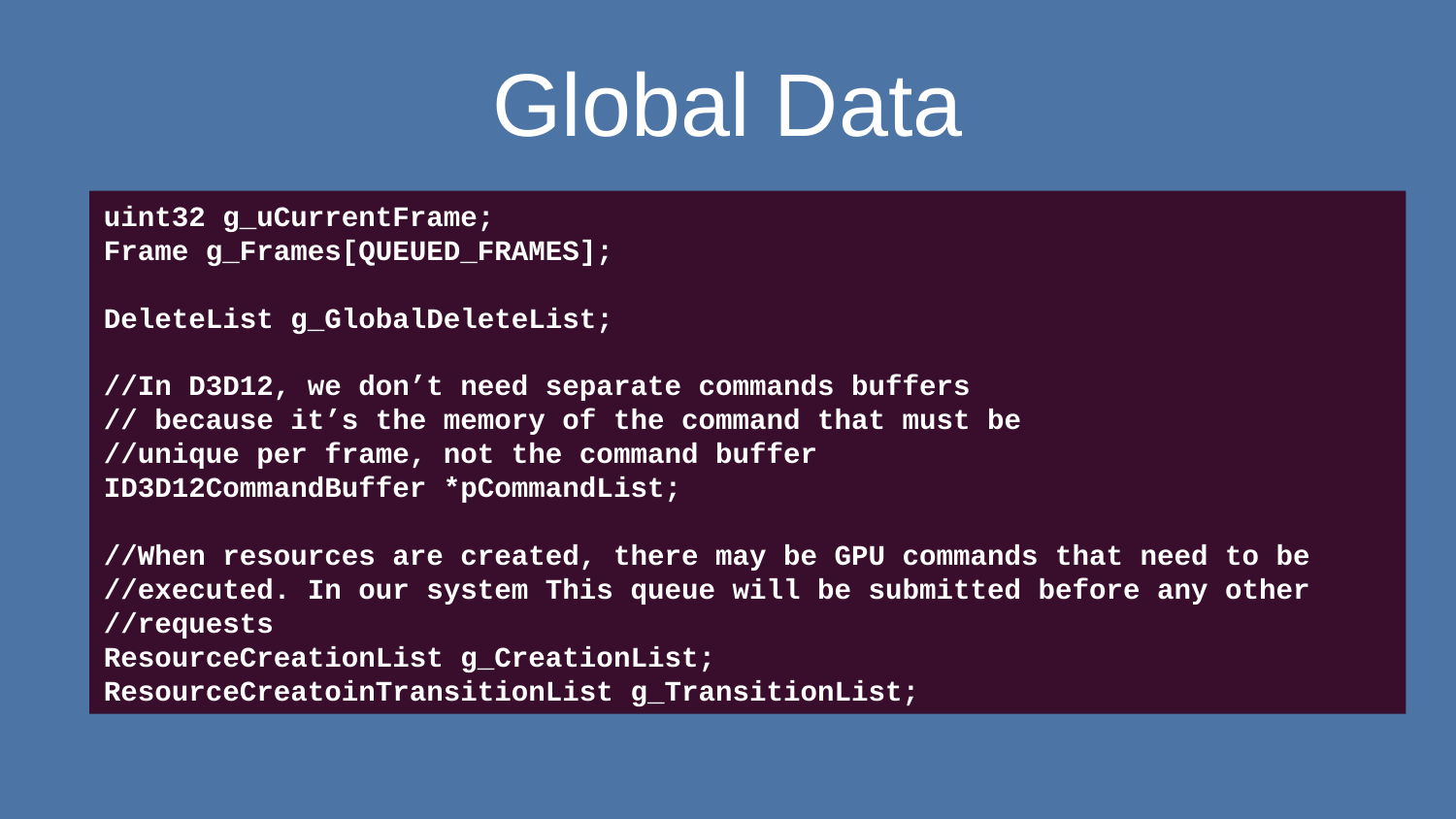

# Global Data
uint32 g_uCurrentFrame;
Frame g_Frames[QUEUED_FRAMES];

DeleteList g_GlobalDeleteList;

//In D3D12, we don’t need separate commands buffers
// because it’s the memory of the command that must be
//unique per frame, not the command buffer
ID3D12CommandBuffer *pCommandList;

//When resources are created, there may be GPU commands that need to be
//executed. In our system This queue will be submitted before any other //requests
ResourceCreationList g_CreationList;
ResourceCreatoinTransitionList g_TransitionList;